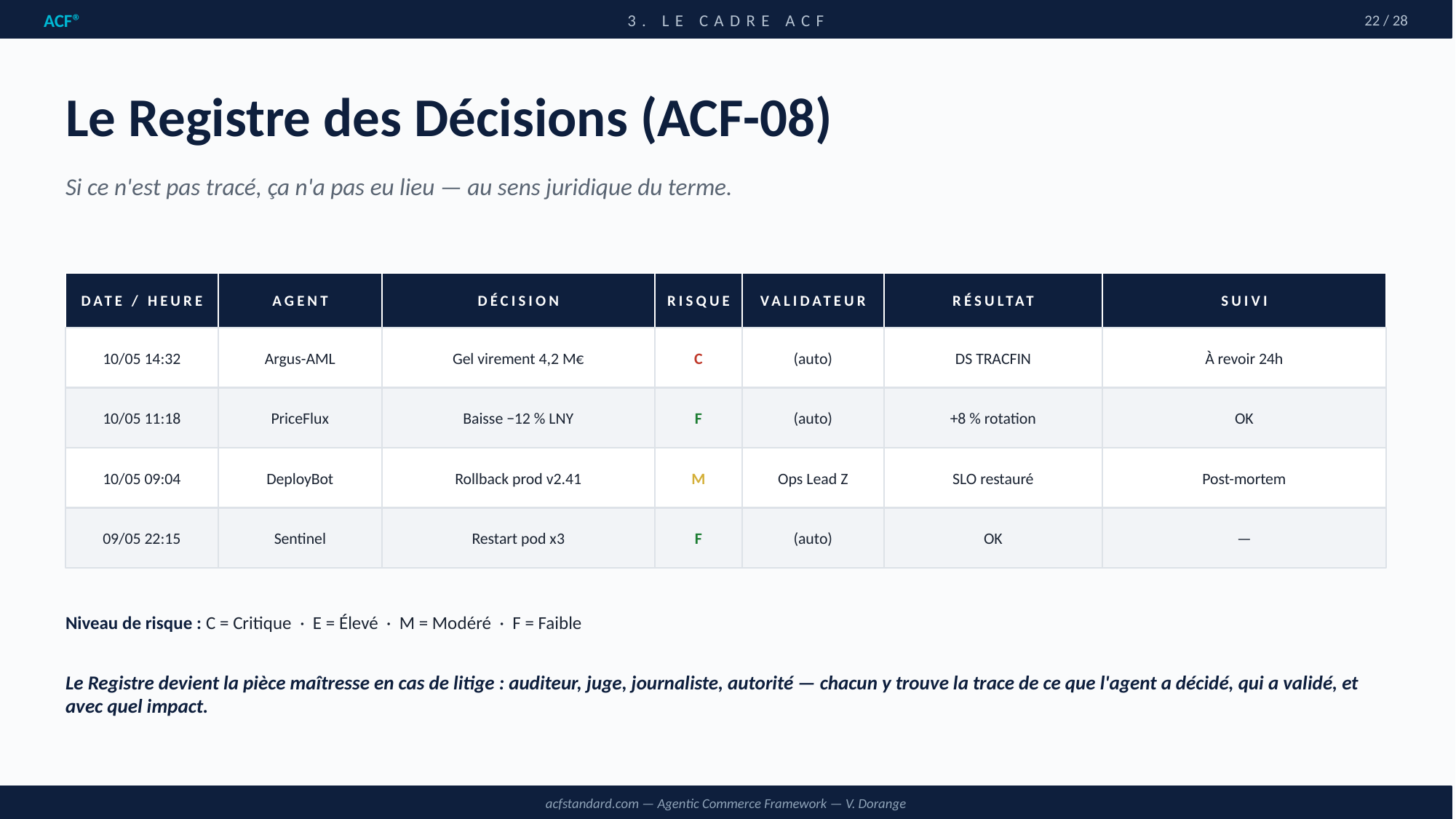

ACF®
3. LE CADRE ACF
22 / 28
Le Registre des Décisions (ACF-08)
Si ce n'est pas tracé, ça n'a pas eu lieu — au sens juridique du terme.

DATE / HEURE
AGENT
DÉCISION
RISQUE
VALIDATEUR
RÉSULTAT
SUIVI

10/05 14:32
Argus-AML
Gel virement 4,2 M€
C
(auto)
DS TRACFIN
À revoir 24h

10/05 11:18
PriceFlux
Baisse −12 % LNY
F
(auto)
+8 % rotation
OK

10/05 09:04
DeployBot
Rollback prod v2.41
M
Ops Lead Z
SLO restauré
Post-mortem

09/05 22:15
Sentinel
Restart pod x3
F
(auto)
OK
—
Niveau de risque : C = Critique  ·  E = Élevé  ·  M = Modéré  ·  F = Faible
Le Registre devient la pièce maîtresse en cas de litige : auditeur, juge, journaliste, autorité — chacun y trouve la trace de ce que l'agent a décidé, qui a validé, et avec quel impact.

acfstandard.com — Agentic Commerce Framework — V. Dorange